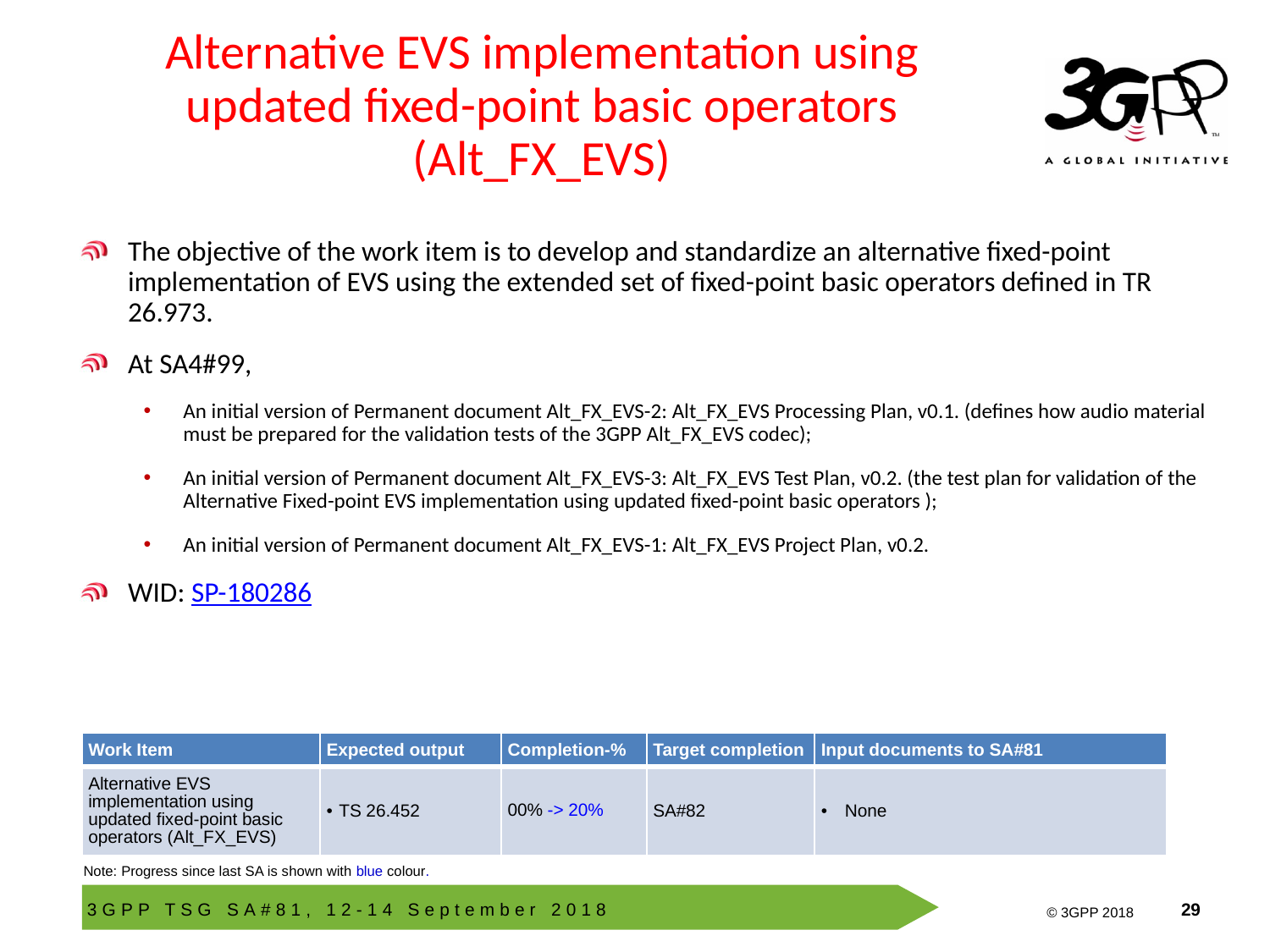

# Alternative EVS implementation using updated fixed-point basic operators (Alt_FX_EVS)
The objective of the work item is to develop and standardize an alternative fixed-point implementation of EVS using the extended set of fixed-point basic operators defined in TR 26.973.
At SA4#99,
An initial version of Permanent document Alt_FX_EVS-2: Alt_FX_EVS Processing Plan, v0.1. (defines how audio material must be prepared for the validation tests of the 3GPP Alt_FX_EVS codec);
An initial version of Permanent document Alt_FX_EVS-3: Alt_FX_EVS Test Plan, v0.2. (the test plan for validation of the Alternative Fixed-point EVS implementation using updated fixed-point basic operators );
An initial version of Permanent document Alt_FX_EVS-1: Alt_FX_EVS Project Plan, v0.2.
WID: SP-180286

| Work Item | Expected output | Completion-% | Target completion | Input documents to SA#81 |
| --- | --- | --- | --- | --- |
| Alternative EVS implementation using updated fixed-point basic operators (Alt\_FX\_EVS) | TS 26.452 | 00% -> 20% | SA#82 | None |
Note: Progress since last SA is shown with blue colour.